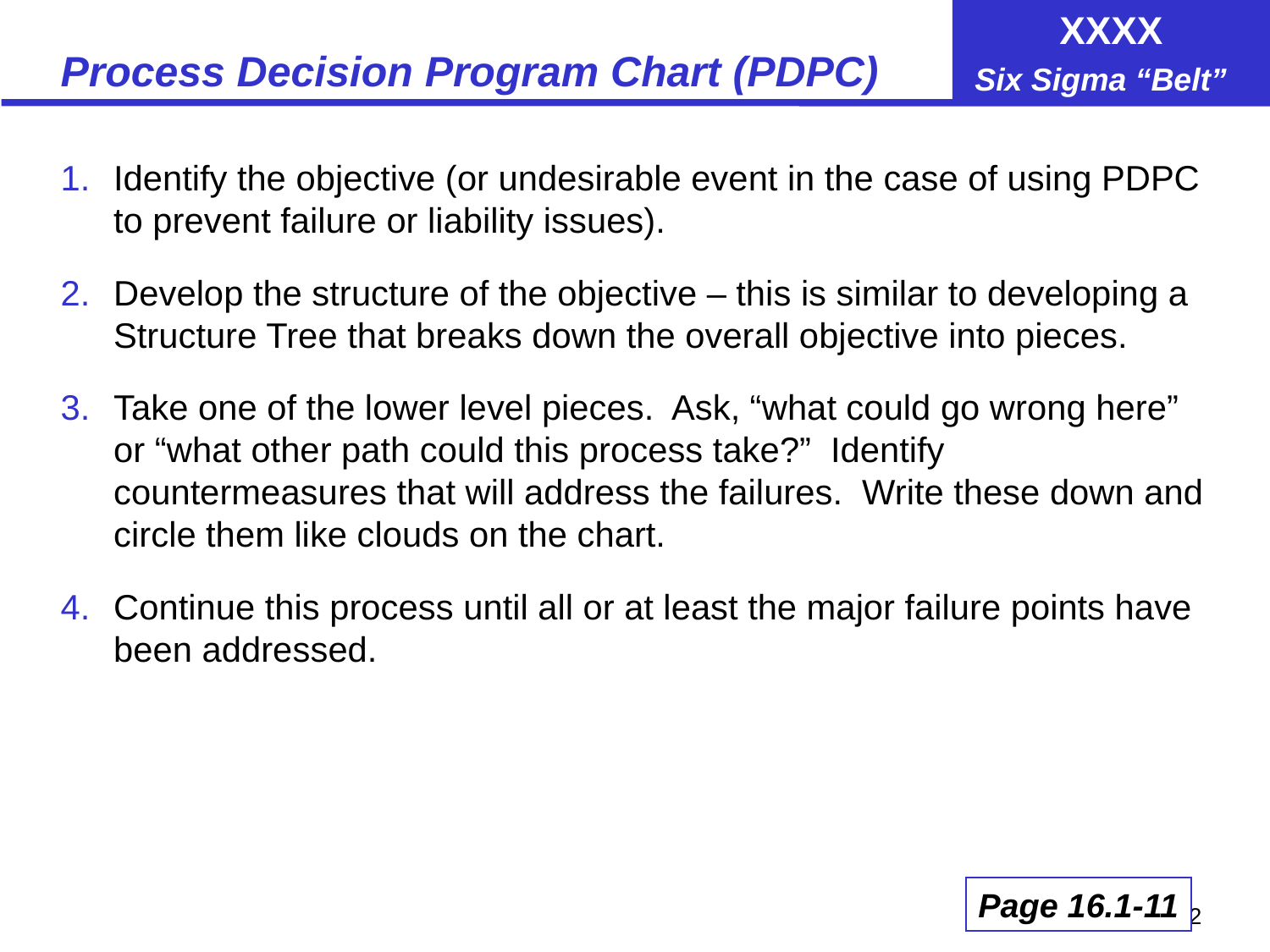

# Process Decision Program Chart (PDPC)
Identify the objective (or undesirable event in the case of using PDPC to prevent failure or liability issues).
Develop the structure of the objective – this is similar to developing a Structure Tree that breaks down the overall objective into pieces.
Take one of the lower level pieces.  Ask, “what could go wrong here” or “what other path could this process take?”  Identify countermeasures that will address the failures.  Write these down and circle them like clouds on the chart.
Continue this process until all or at least the major failure points have been addressed.
Page 16.1-11